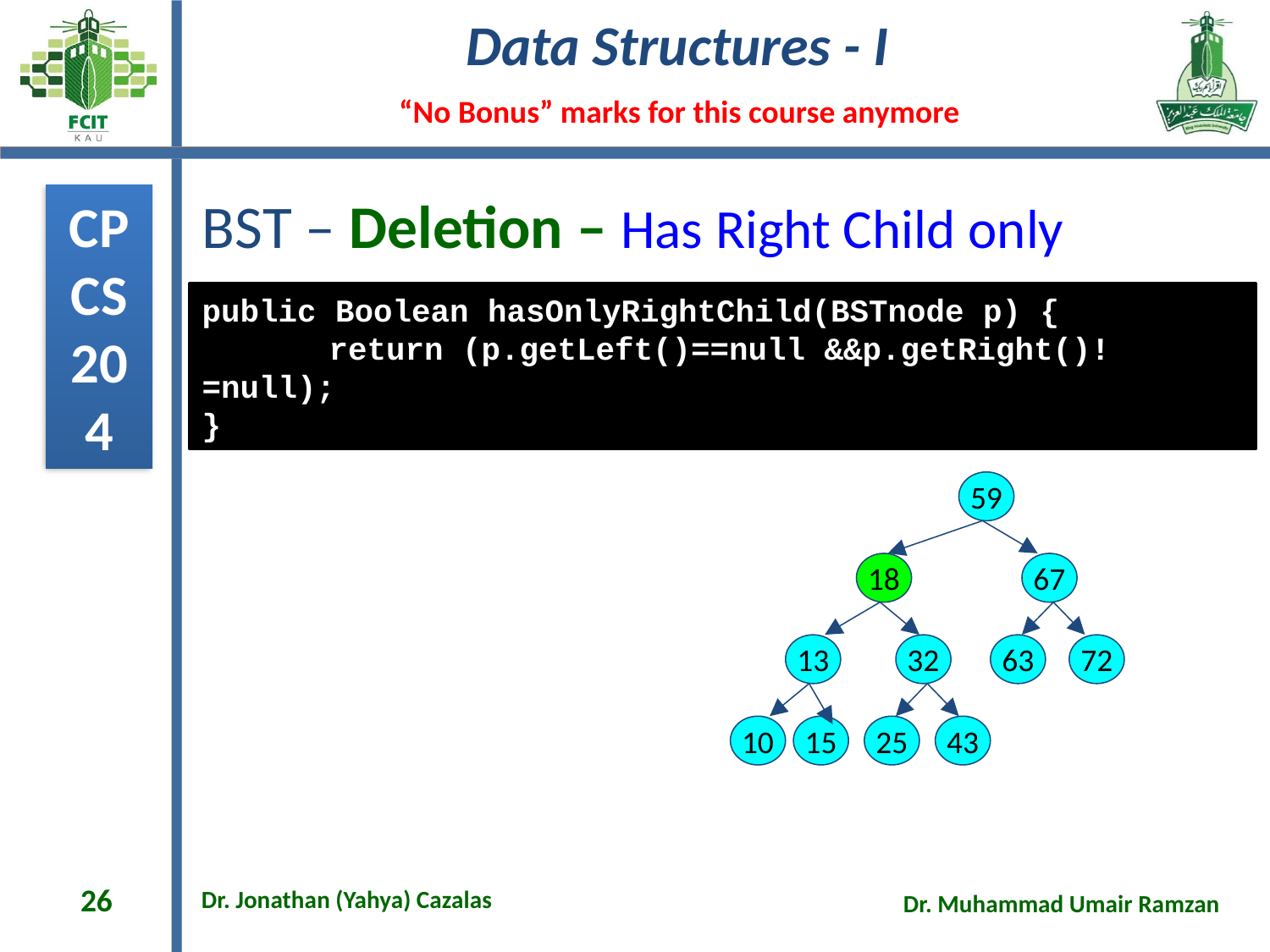

# BST – Deletion – Has Right Child only
public Boolean hasOnlyRightChild(BSTnode p) {
	return (p.getLeft()==null &&p.getRight()!=null);
}
59

18
67

13
32
63
72

10
15
25
43

26